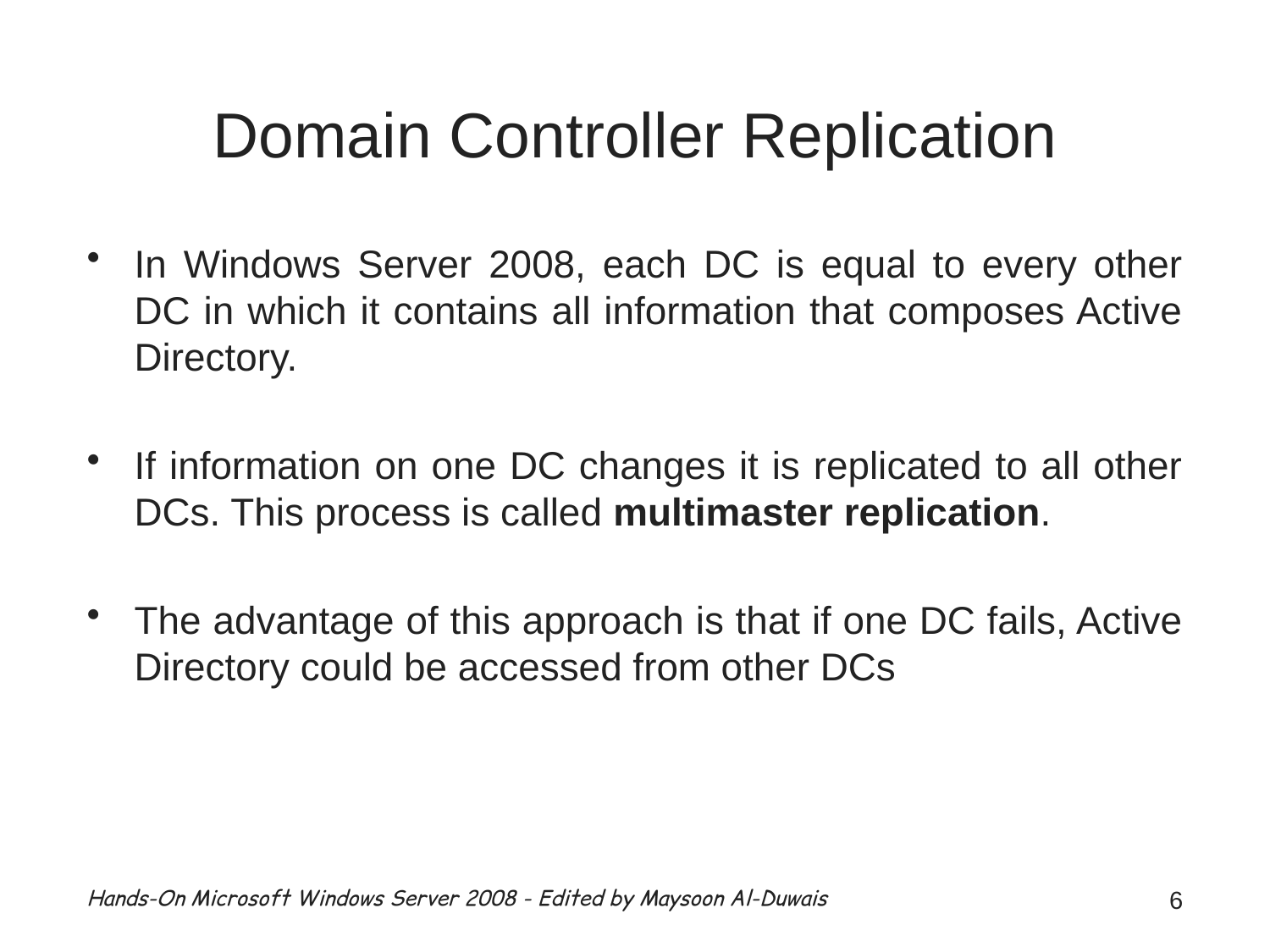

# Domain Controller Replication
In Windows Server 2008, each DC is equal to every other DC in which it contains all information that composes Active Directory.

If information on one DC changes it is replicated to all other DCs. This process is called multimaster replication.

The advantage of this approach is that if one DC fails, Active Directory could be accessed from other DCs
Hands-On Microsoft Windows Server 2008 - Edited by Maysoon Al-Duwais
6